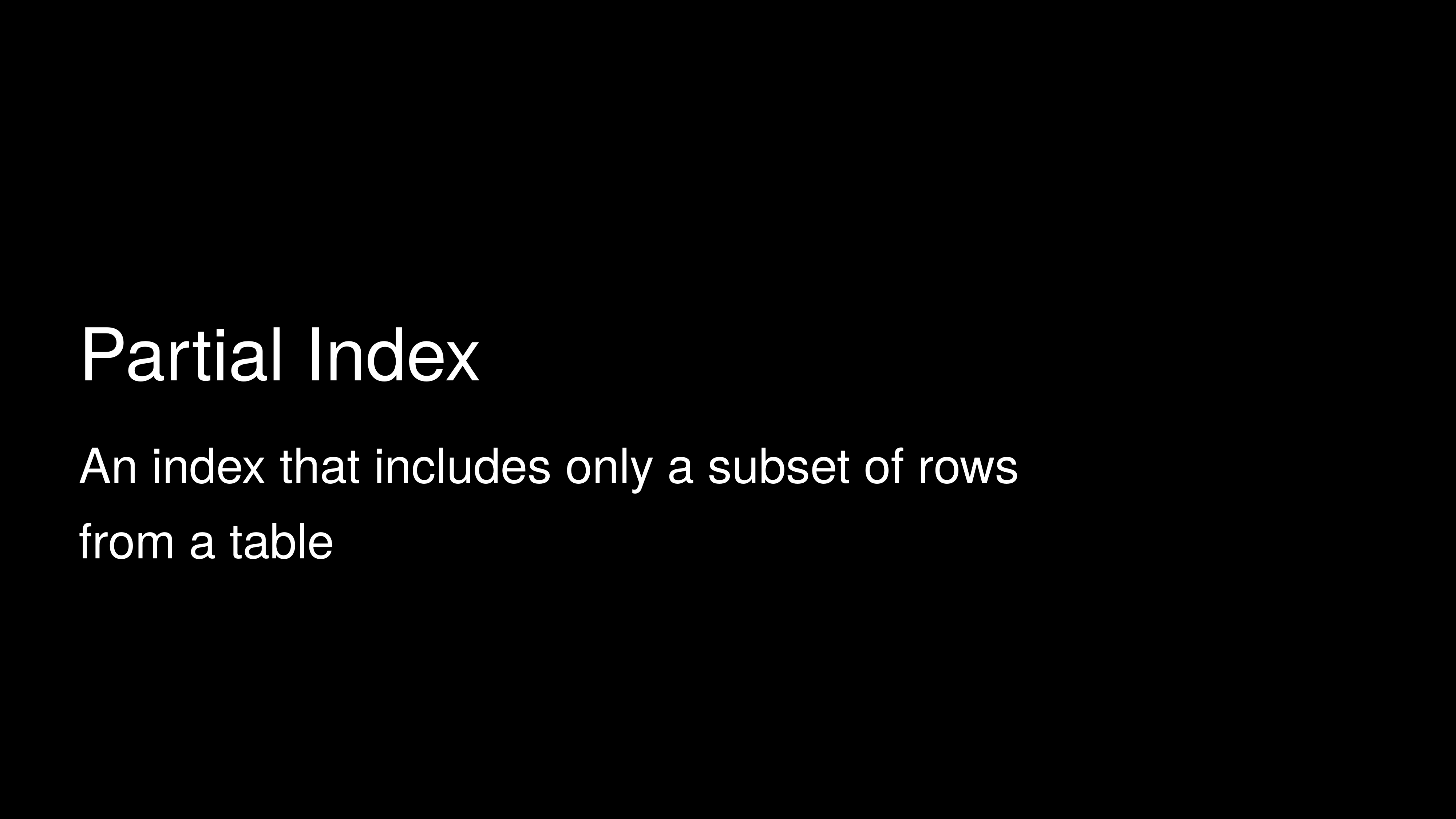

Partial Index
An index that includes only a subset of rows from a table